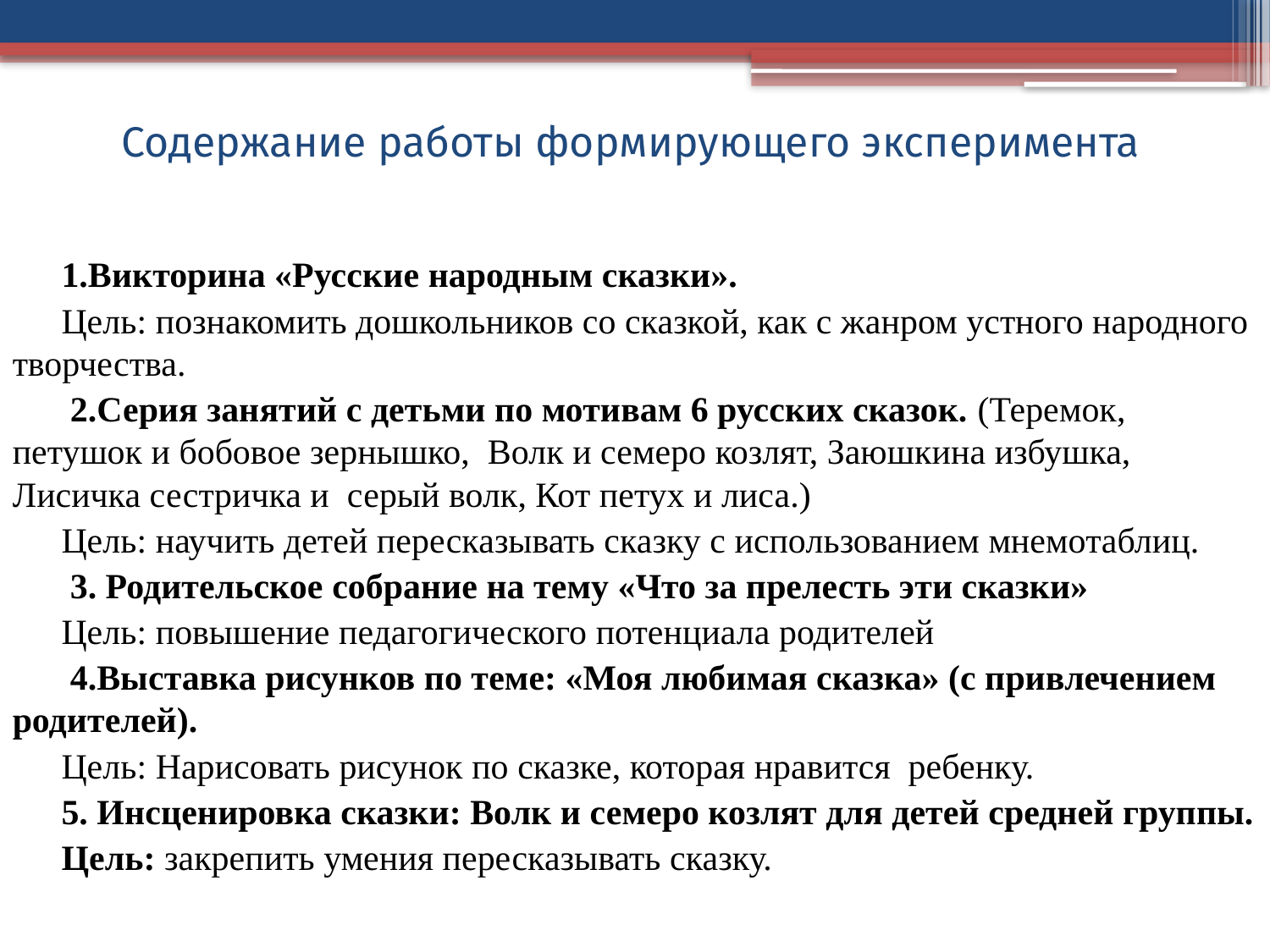

# Содержание работы формирующего эксперимента
1.Викторина «Русские народным сказки».
Цель: познакомить дошкольников со сказкой, как с жанром устного народного творчества.
 2.Серия занятий с детьми по мотивам 6 русских сказок. (Теремок, петушок и бобовое зернышко,  Волк и семеро козлят, Заюшкина избушка, Лисичка сестричка и  серый волк, Кот петух и лиса.)
Цель: научить детей пересказывать сказку с использованием мнемотаблиц.
 3. Родительское собрание на тему «Что за прелесть эти сказки»
Цель: повышение педагогического потенциала родителей
 4.Выставка рисунков по теме: «Моя любимая сказка» (с привлечением родителей).
Цель: Нарисовать рисунок по сказке, которая нравится  ребенку.
5. Инсценировка сказки: Волк и семеро козлят для детей средней группы.
Цель: закрепить умения пересказывать сказку.